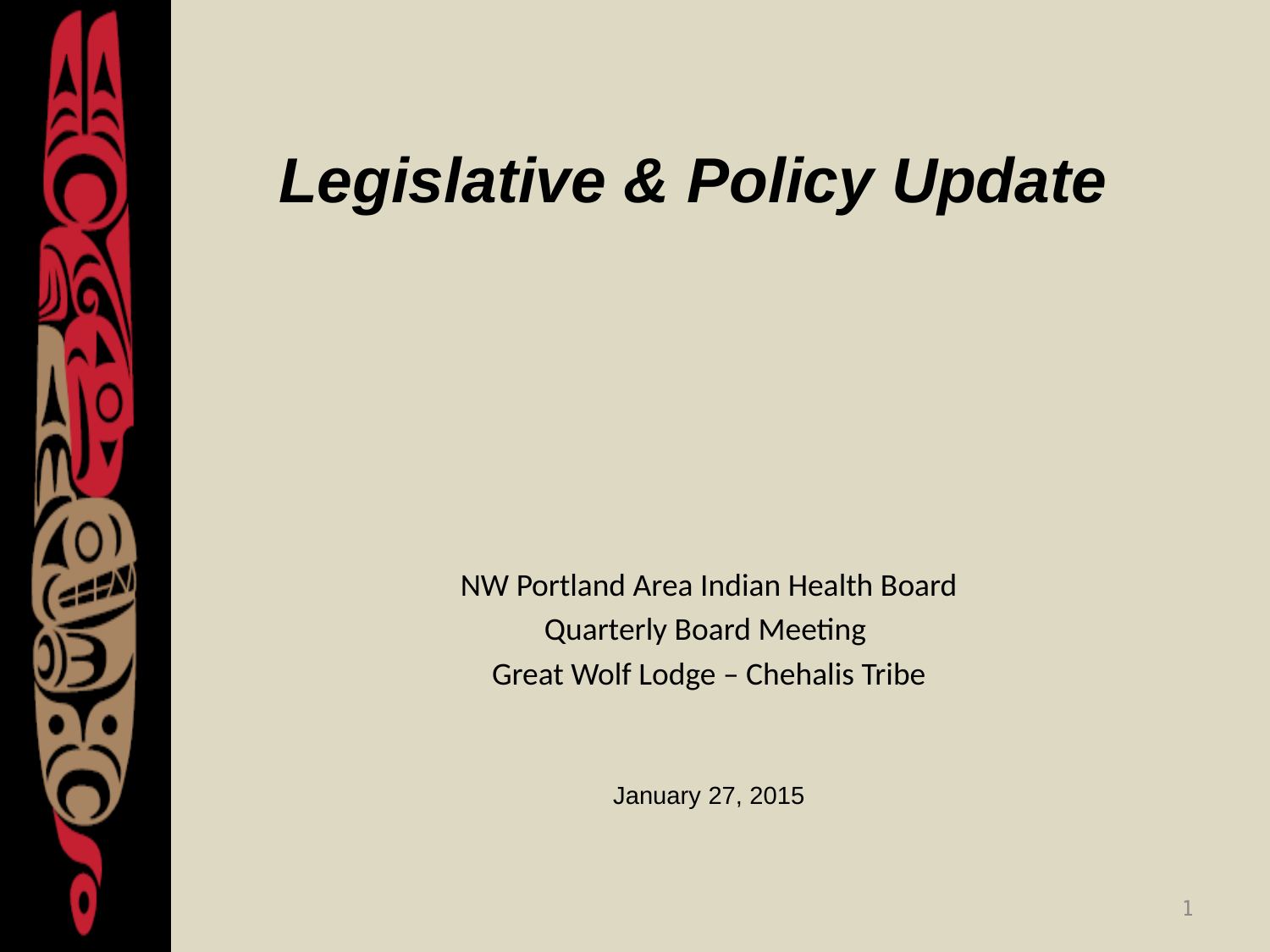

# Legislative & Policy Update
NW Portland Area Indian Health Board
Quarterly Board Meeting
Great Wolf Lodge – Chehalis Tribe

January 27, 2015

1